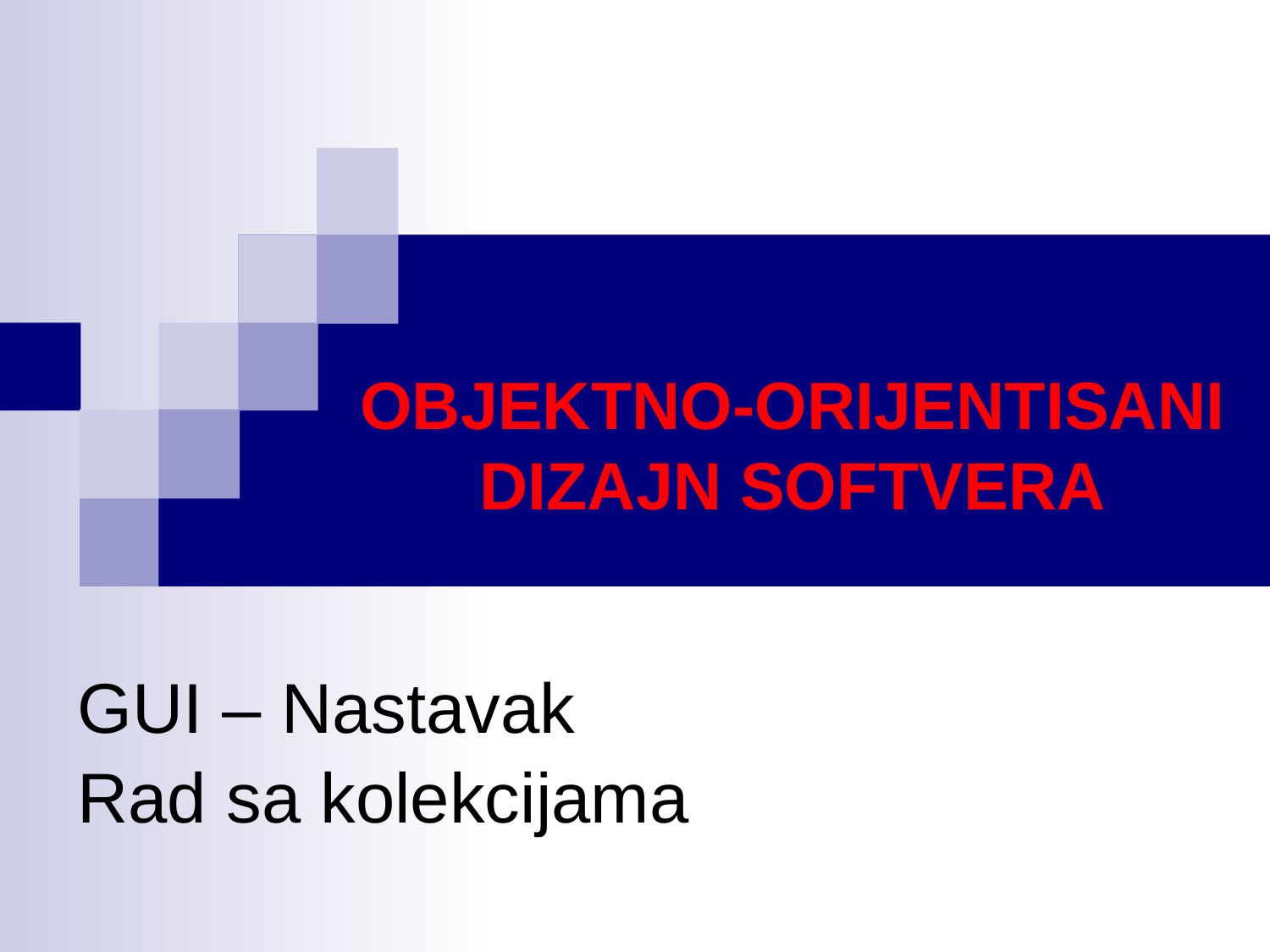

# OBJEKTNO-ORIJENTISANI DIZAJN SOFTVERA
GUI – Nastavak
Rad sa kolekcijama